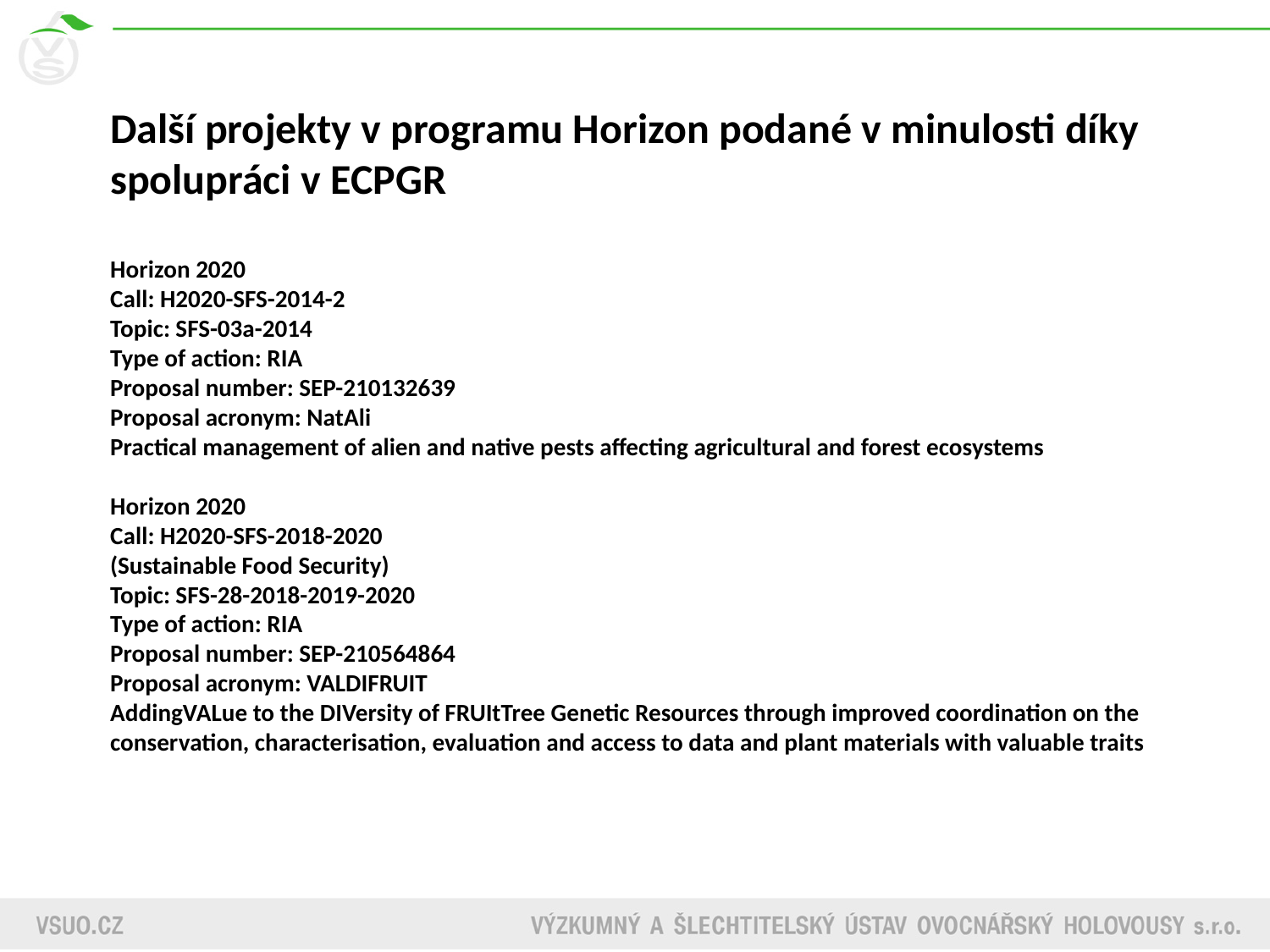

Další projekty v programu Horizon podané v minulosti díky spolupráci v ECPGR

Horizon 2020
Call: H2020-SFS-2014-2
Topic: SFS-03a-2014
Type of action: RIA
Proposal number: SEP-210132639
Proposal acronym: NatAli
Practical management of alien and native pests affecting agricultural and forest ecosystems

Horizon 2020
Call: H2020-SFS-2018-2020
(Sustainable Food Security)
Topic: SFS-28-2018-2019-2020
Type of action: RIA
Proposal number: SEP-210564864
Proposal acronym: VALDIFRUIT
AddingVALue to the DIVersity of FRUItTree Genetic Resources through improved coordination on the
conservation, characterisation, evaluation and access to data and plant materials with valuable traits